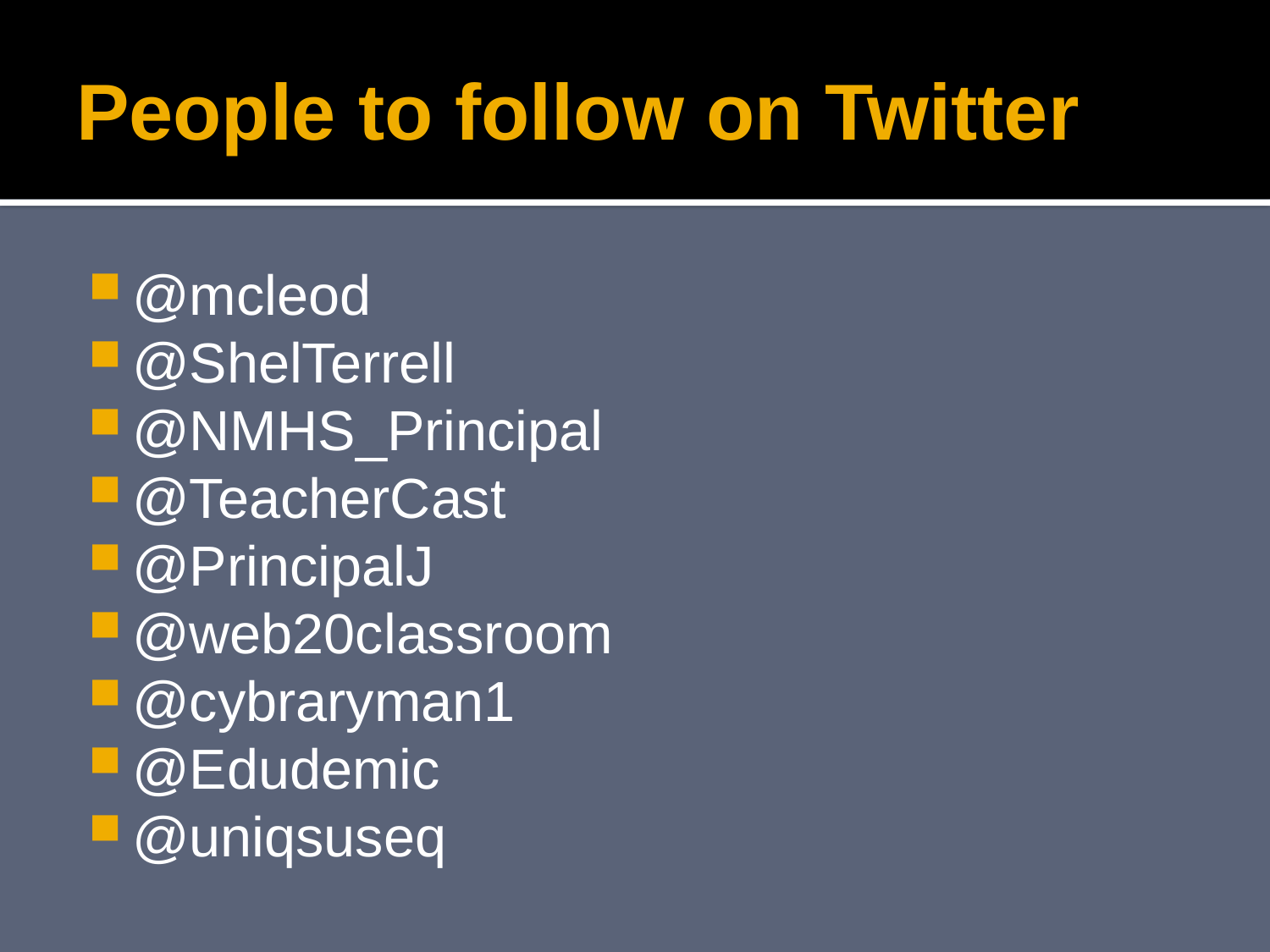

# People to follow on Twitter
@mcleod
@ShelTerrell
@NMHS_Principal
@TeacherCast
@PrincipalJ
@web20classroom
@cybraryman1
@Edudemic
@uniqsuseq